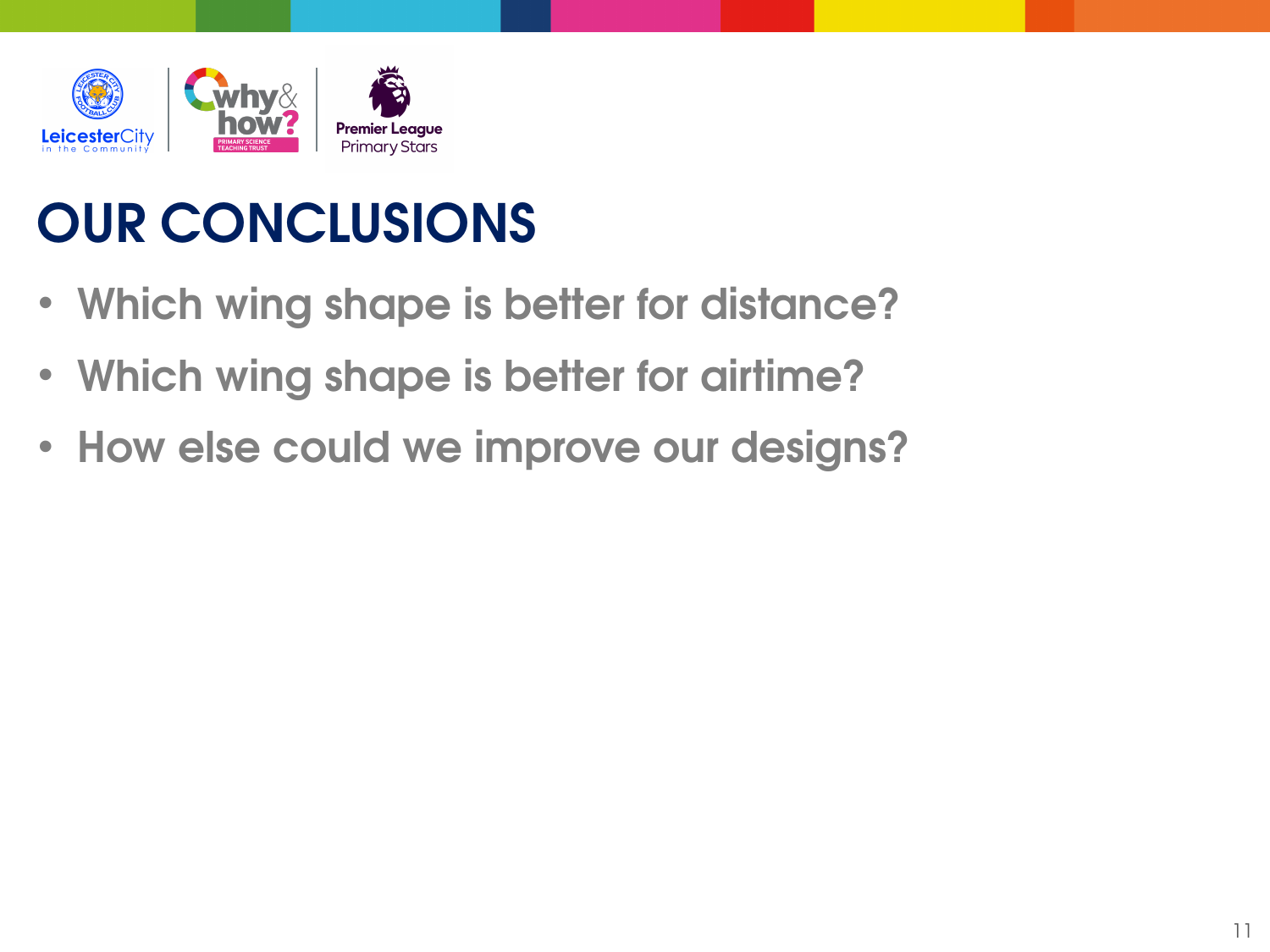

OUR CONCLUSIONS

Which wing shape is better for distance?
Which wing shape is better for airtime?
How else could we improve our designs?

11